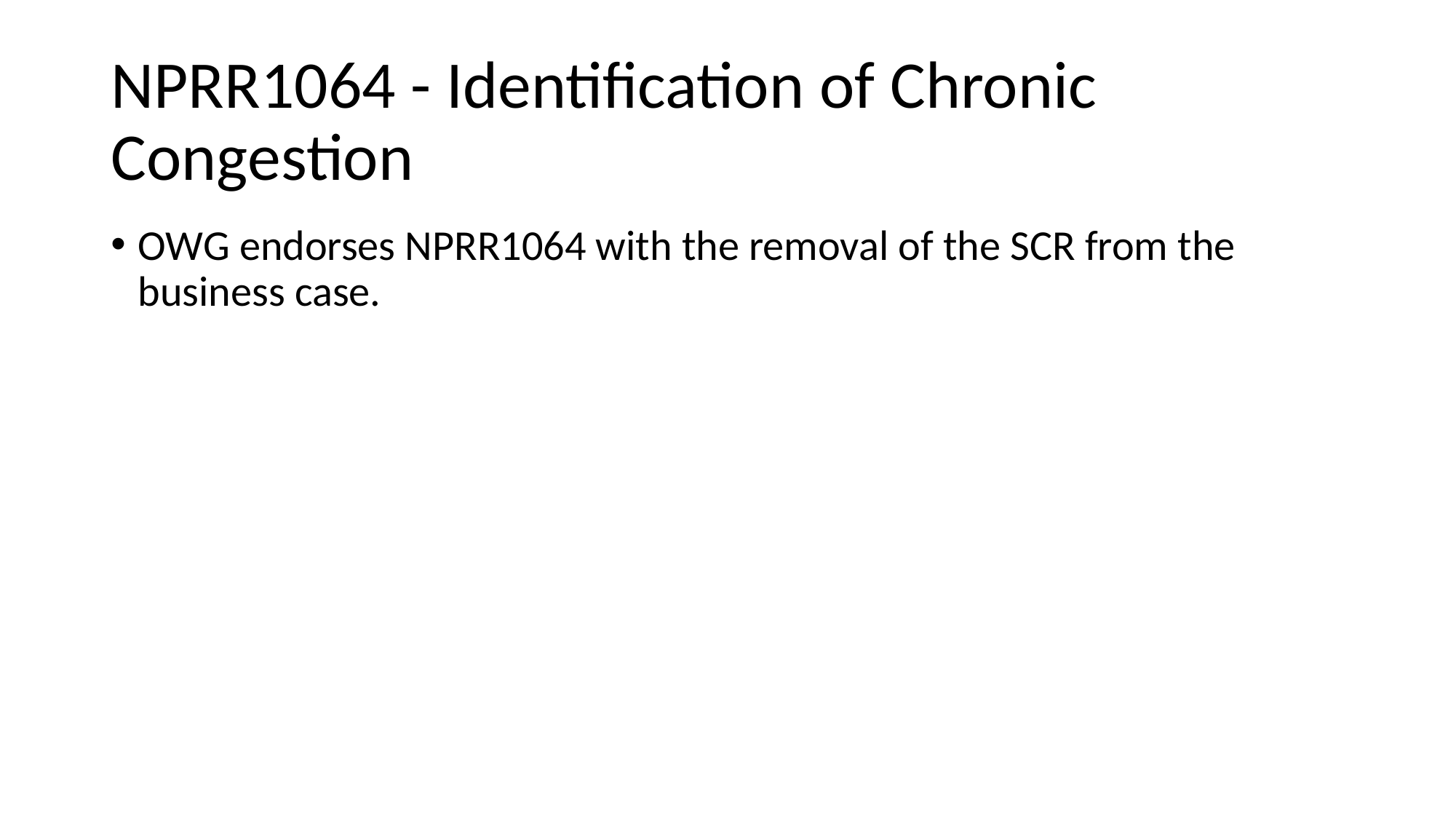

# NPRR1064 - Identification of Chronic Congestion
OWG endorses NPRR1064 with the removal of the SCR from the business case.